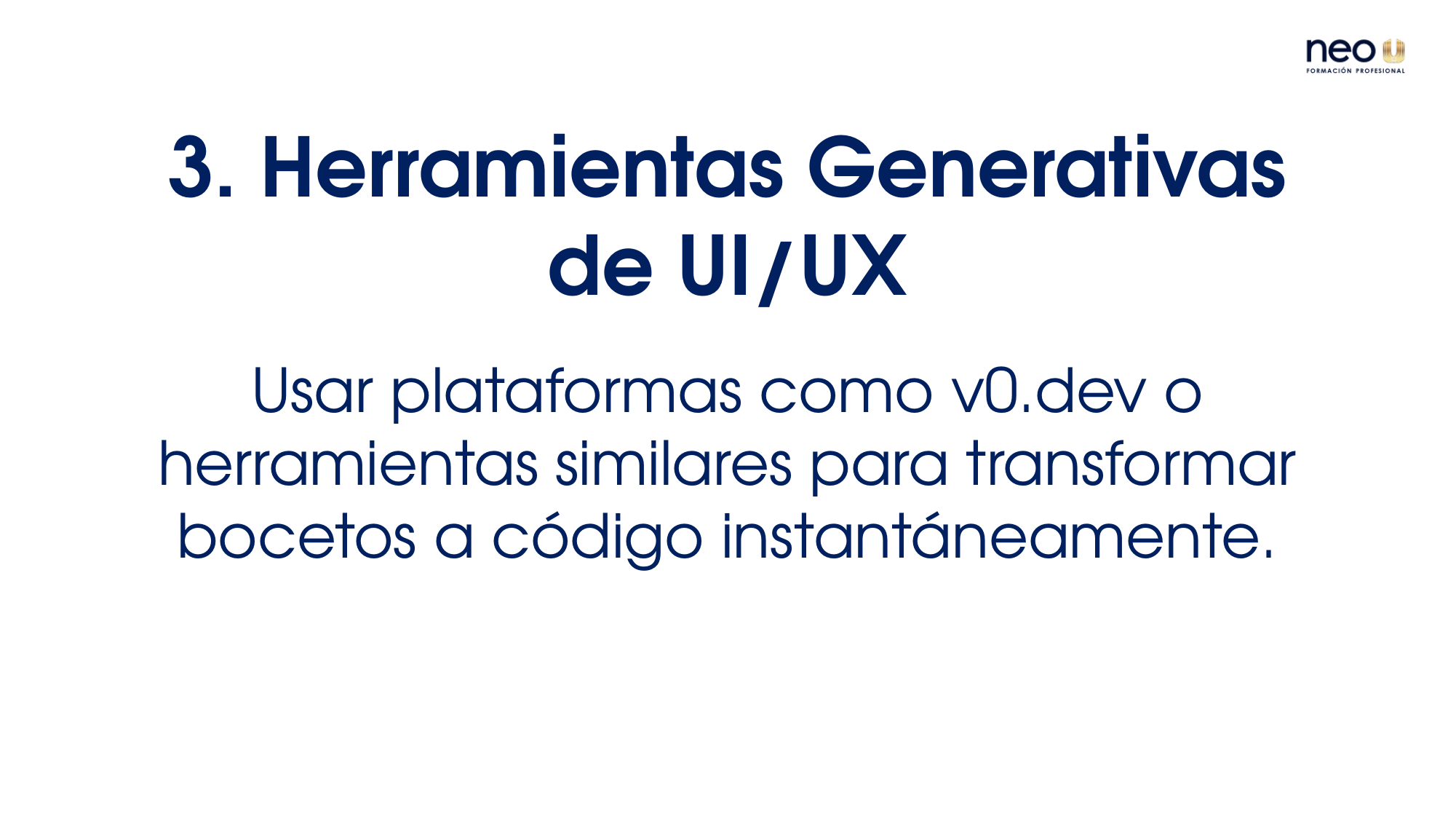

3. Herramientas Generativas de UI/UX
Usar plataformas como v0.dev o herramientas similares para transformar bocetos a código instantáneamente.